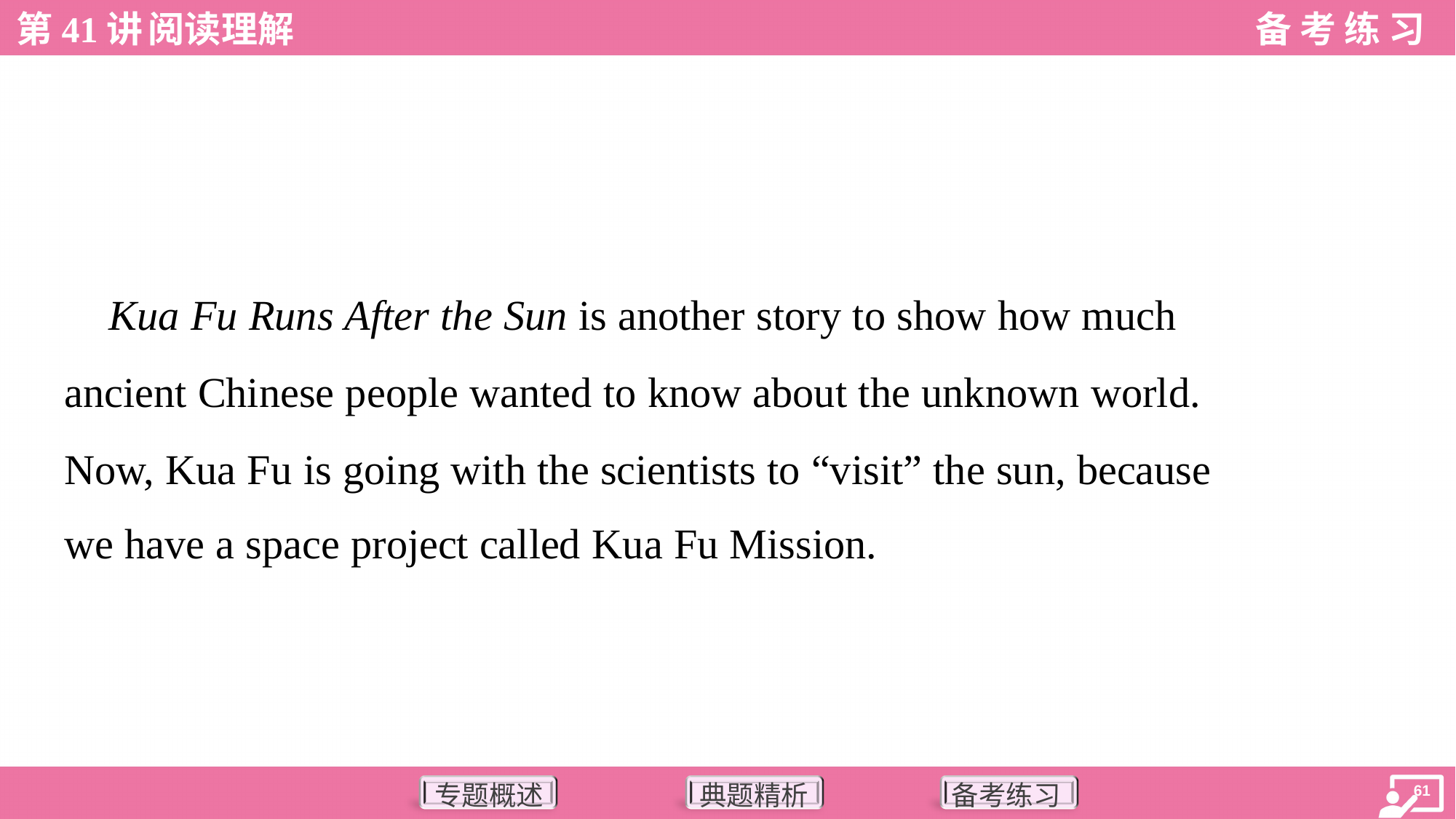

Kua Fu Runs After the Sun is another story to show how much
ancient Chinese people wanted to know about the unknown world.
Now, Kua Fu is going with the scientists to “visit” the sun, because
we have a space project called Kua Fu Mission.